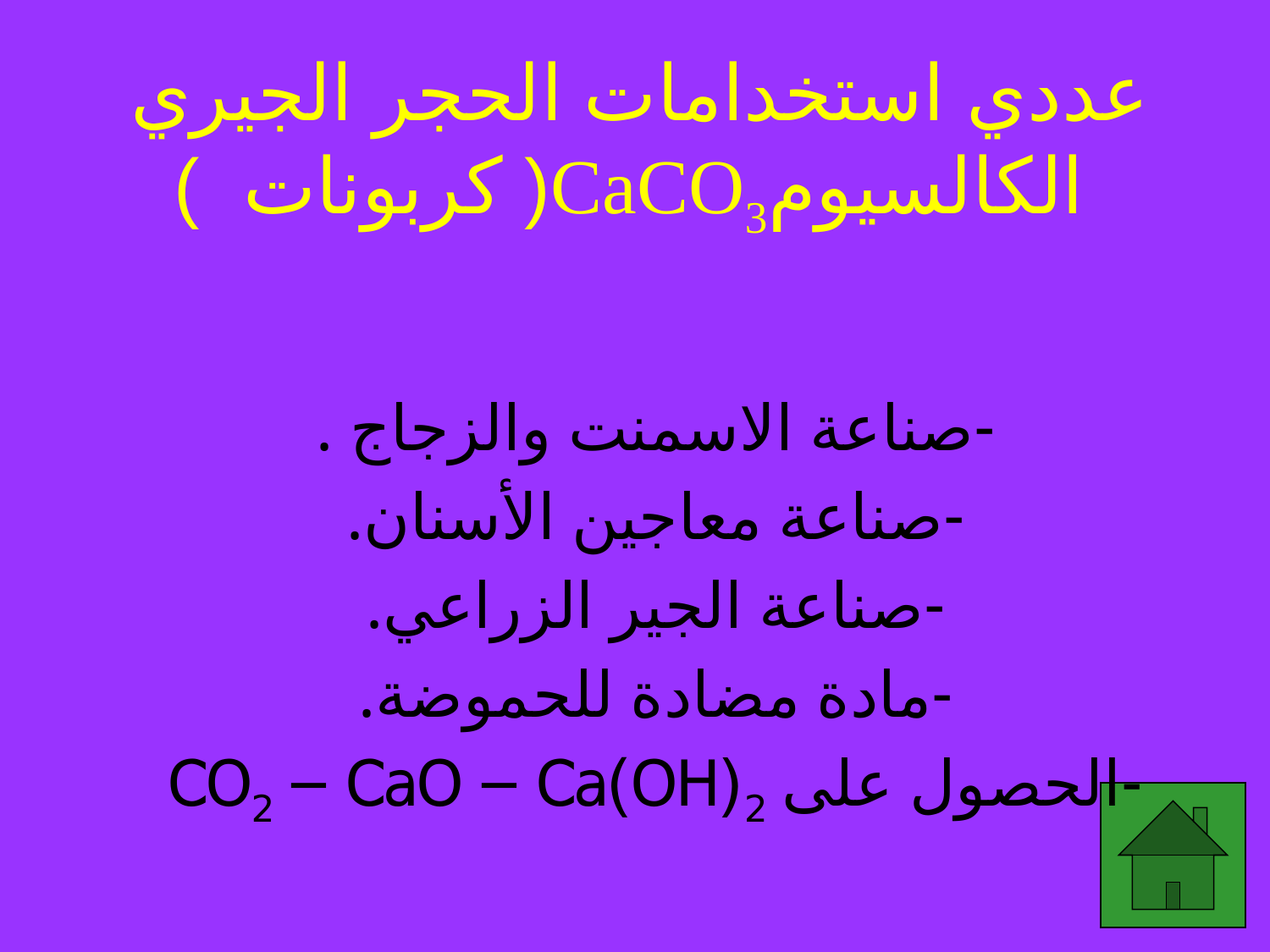

# عددي استخدامات الحجر الجيري ( كربونات  )CaCO3الكالسيوم
-صناعة الاسمنت والزجاج .
-صناعة معاجين الأسنان.
-صناعة الجير الزراعي.
-مادة مضادة للحموضة.
-الحصول على CO2 – CaO – Ca(OH)2